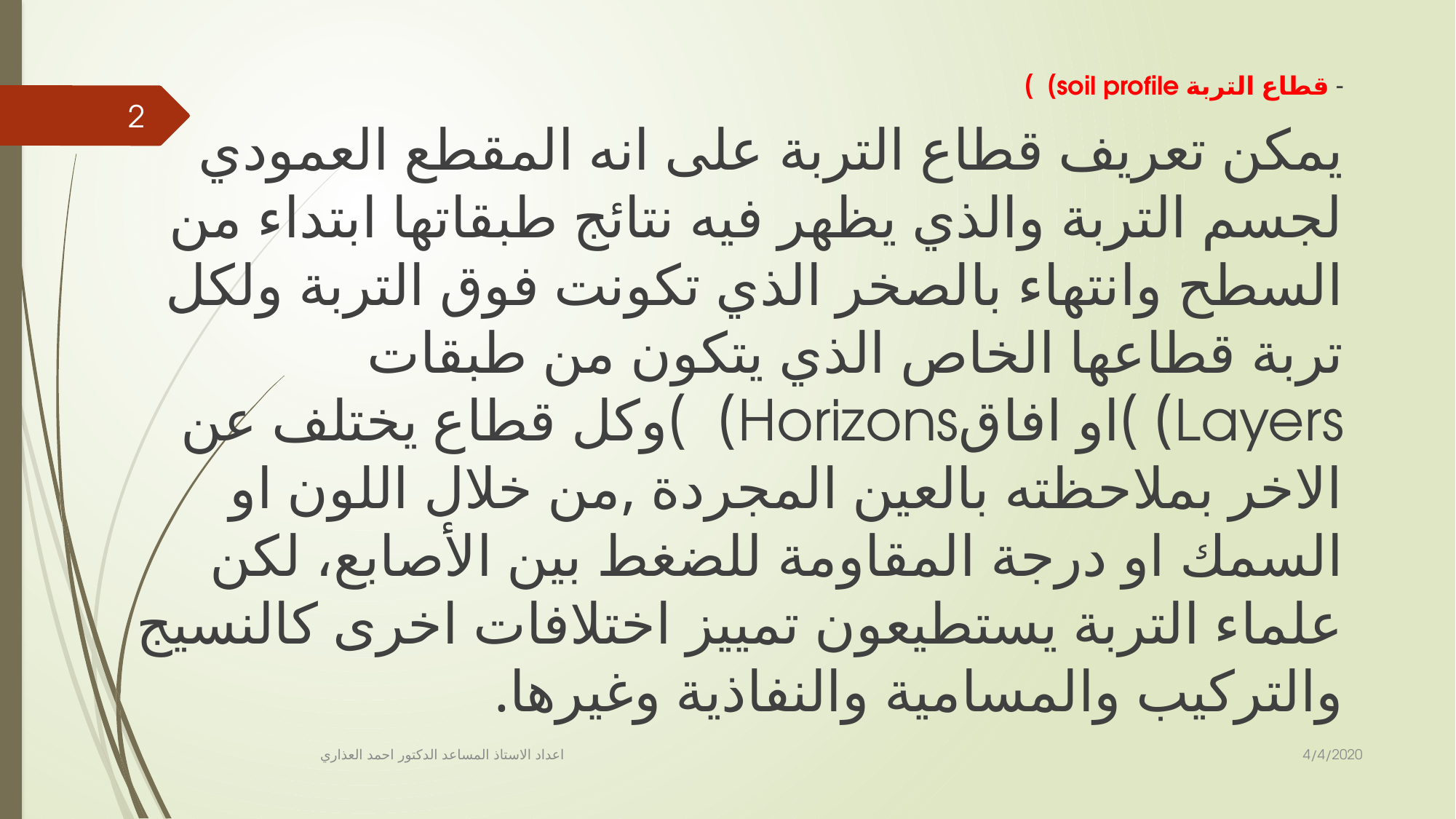

- قطاع التربة soil profile)  )
يمكن تعريف قطاع التربة على انه المقطع العمودي لجسم التربة والذي يظهر فيه نتائج طبقاتها ابتداء من السطح وانتهاء بالصخر الذي تكونت فوق التربة ولكل تربة قطاعها الخاص الذي يتكون من طبقات Layers) )او افاقHorizons)  )وكل قطاع يختلف عن الاخر بملاحظته بالعين المجردة ,من خلال اللون او السمك او درجة المقاومة للضغط بين الأصابع، لكن علماء التربة يستطيعون تمييز اختلافات اخرى كالنسيج والتركيب والمسامية والنفاذية وغيرها.

2
4/4/2020
اعداد الاستاذ المساعد الدكتور احمد العذاري